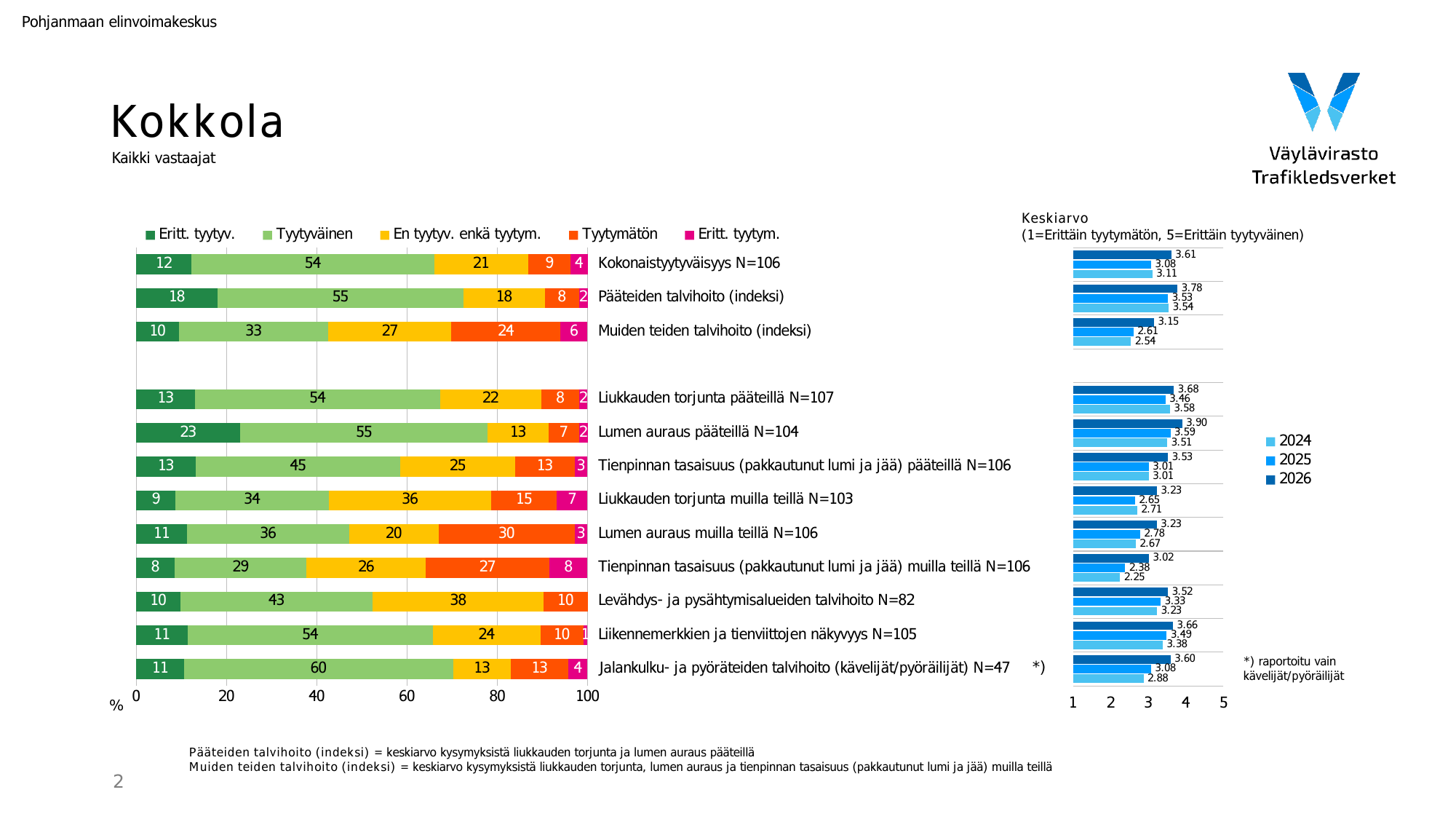

Pohjanmaan elinvoimakeskus
# Kokkola
Kaikki vastaajat
Keskiarvo
(1=Erittäin tyytymätön, 5=Erittäin tyytyväinen)

### Chart

| Category | Eritt. tyytyv. | Tyytyväinen | En tyytyv. enkä tyytym. | Tyytymätön | Eritt. tyytym. |
|---|---|---|---|---|---|
| Kokonaistyytyväisyys N=106 | 12.264150943396226 | 53.77358490566038 | 20.754716981132077 | 9.433962264150944 | 3.7735849056603774 |
| Pääteiden talvihoito (indeksi) | 18.009478672985782 | 54.502369668246445 | 18.009478672985782 | 7.5829383886255926 | 1.8957345971563981 |
| Muiden teiden talvihoito (indeksi) | 9.523809523809524 | 33.01587301587302 | 27.3015873015873 | 24.126984126984127 | 6.031746031746032 |
|  | None | None | None | None | None |
| Liukkauden torjunta pääteillä N=107 | 13.084112149532709 | 54.20560747663551 | 22.429906542056074 | 8.411214953271028 | 1.8691588785046727 |
| Lumen auraus pääteillä N=104 | 23.076923076923077 | 54.807692307692314 | 13.461538461538462 | 6.730769230769231 | 1.9230769230769231 |
| Tienpinnan tasaisuus (pakkautunut lumi ja jää) pääteillä N=106 | 13.20754716981132 | 45.28301886792453 | 25.471698113207548 | 13.20754716981132 | 2.8301886792452833 |
| Liukkauden torjunta muilla teillä N=103 | 8.737864077669903 | 33.980582524271846 | 35.92233009708738 | 14.563106796116504 | 6.796116504854369 |
| Lumen auraus muilla teillä N=106 | 11.320754716981133 | 35.84905660377358 | 19.81132075471698 | 30.18867924528302 | 2.8301886792452833 |
| Tienpinnan tasaisuus (pakkautunut lumi ja jää) muilla teillä N=106 | 8.49056603773585 | 29.245283018867923 | 26.41509433962264 | 27.358490566037734 | 8.49056603773585 |
| Levähdys- ja pysähtymisalueiden talvihoito N=82 | 9.75609756097561 | 42.68292682926829 | 37.80487804878049 | 9.75609756097561 | 0.0 |
| Liikennemerkkien ja tienviittojen näkyvyys N=105 | 11.428571428571429 | 54.285714285714285 | 23.809523809523807 | 9.523809523809524 | 0.9523809523809524 |
| Jalankulku- ja pyöräteiden talvihoito (kävelijät/pyöräilijät) N=47 | 10.638297872340425 | 59.57446808510638 | 12.76595744680851 | 12.76595744680851 | 4.25531914893617 |

### Chart

| Category | 2026 | 2025 | 2024 |
|---|---|---|---|
*) raportoitu vain
kävelijät/pyöräilijät
*)
%
Pääteiden talvihoito (indeksi) = keskiarvo kysymyksistä liukkauden torjunta ja lumen auraus pääteillä
Muiden teiden talvihoito (indeksi) = keskiarvo kysymyksistä liukkauden torjunta, lumen auraus ja tienpinnan tasaisuus (pakkautunut lumi ja jää) muilla teillä

2